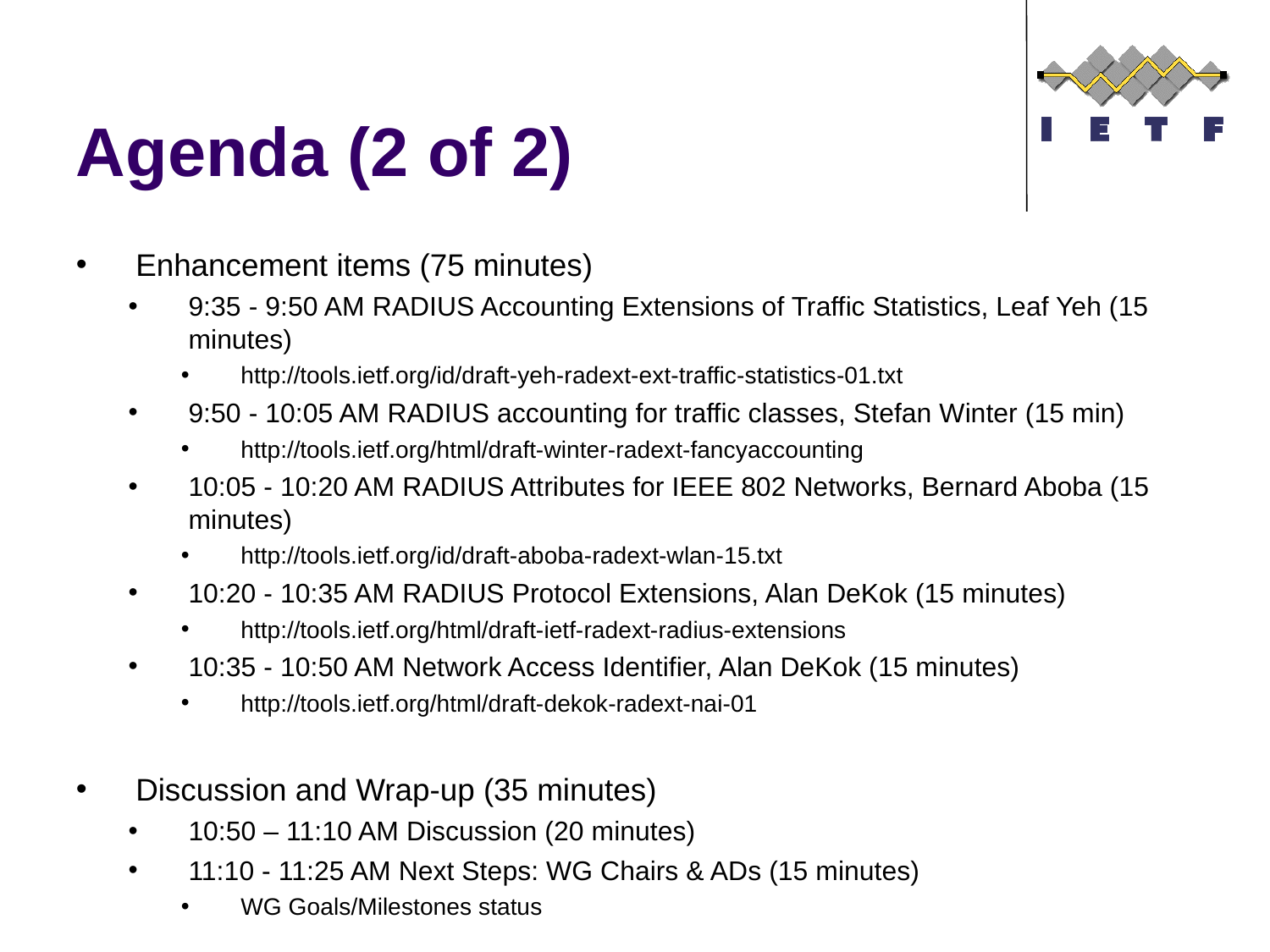

# Agenda (2 of 2)
Enhancement items (75 minutes)
9:35 - 9:50 AM RADIUS Accounting Extensions of Traffic Statistics, Leaf Yeh (15 minutes)
http://tools.ietf.org/id/draft-yeh-radext-ext-traffic-statistics-01.txt
9:50 - 10:05 AM RADIUS accounting for traffic classes, Stefan Winter (15 min)
http://tools.ietf.org/html/draft-winter-radext-fancyaccounting
10:05 - 10:20 AM RADIUS Attributes for IEEE 802 Networks, Bernard Aboba (15 minutes)
http://tools.ietf.org/id/draft-aboba-radext-wlan-15.txt
10:20 - 10:35 AM RADIUS Protocol Extensions, Alan DeKok (15 minutes)
http://tools.ietf.org/html/draft-ietf-radext-radius-extensions
10:35 - 10:50 AM Network Access Identifier, Alan DeKok (15 minutes)
http://tools.ietf.org/html/draft-dekok-radext-nai-01

Discussion and Wrap-up (35 minutes)
10:50 – 11:10 AM Discussion (20 minutes)
11:10 - 11:25 AM Next Steps: WG Chairs & ADs (15 minutes)
WG Goals/Milestones status